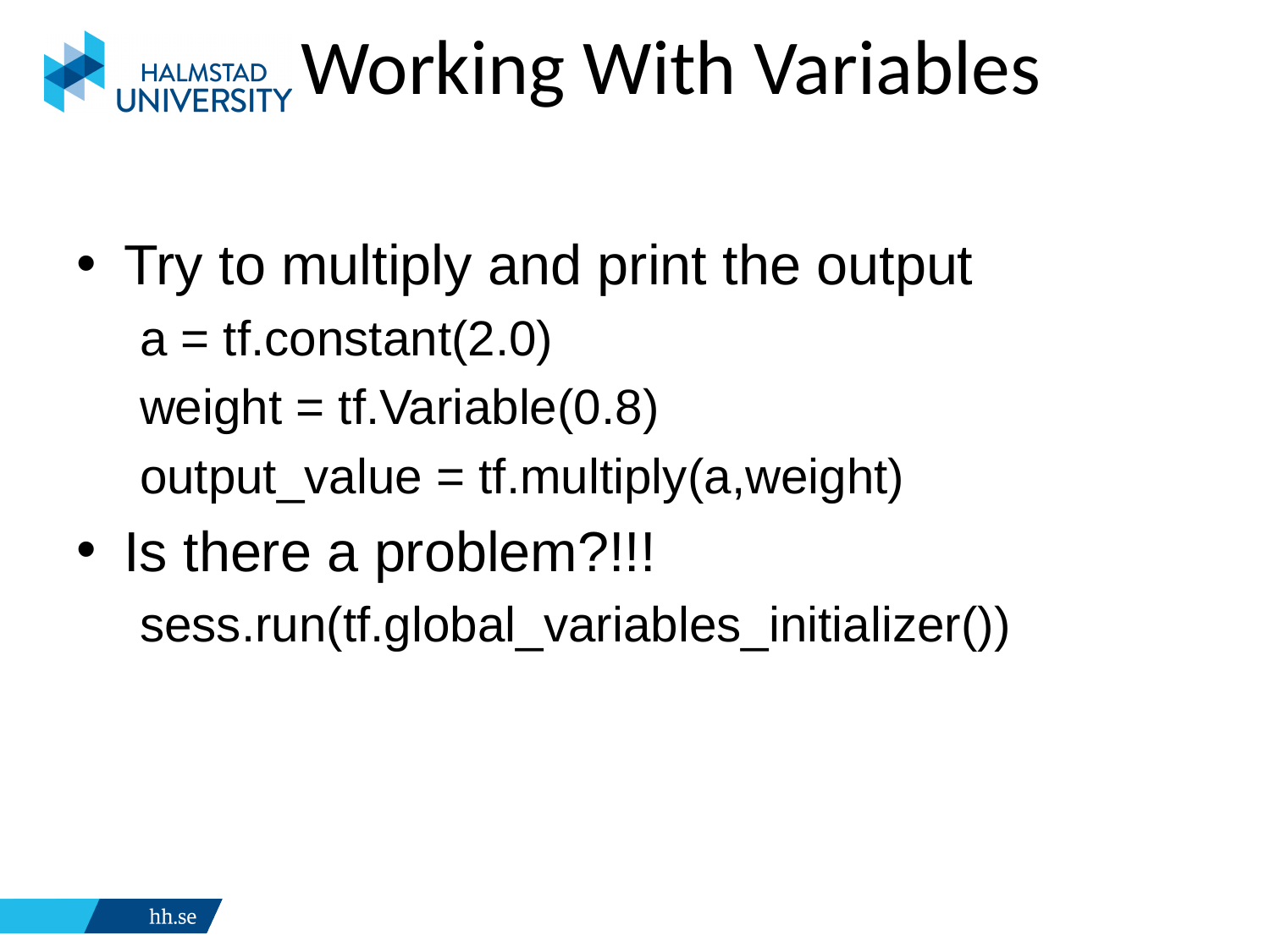

# Working With Variables
Try to multiply and print the output
a = tf.constant(2.0)
weight = tf.Variable(0.8)
output_value = tf.multiply(a,weight)
Is there a problem?!!!
sess.run(tf.global_variables_initializer())